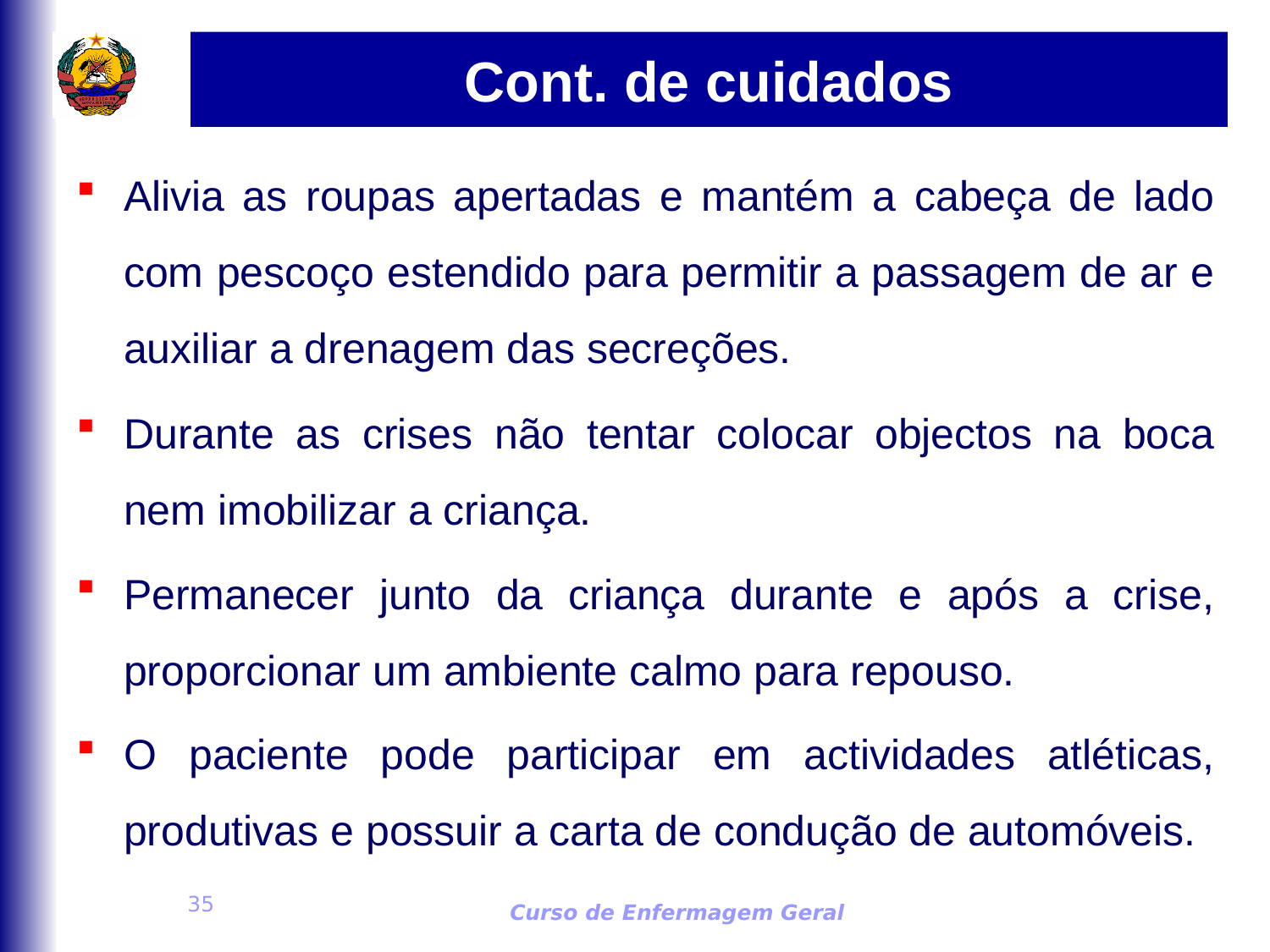

# Cont. de cuidados
Alivia as roupas apertadas e mantém a cabeça de lado com pescoço estendido para permitir a passagem de ar e auxiliar a drenagem das secreções.
Durante as crises não tentar colocar objectos na boca nem imobilizar a criança.
Permanecer junto da criança durante e após a crise, proporcionar um ambiente calmo para repouso.
O paciente pode participar em actividades atléticas, produtivas e possuir a carta de condução de automóveis.
35
Curso de Enfermagem Geral